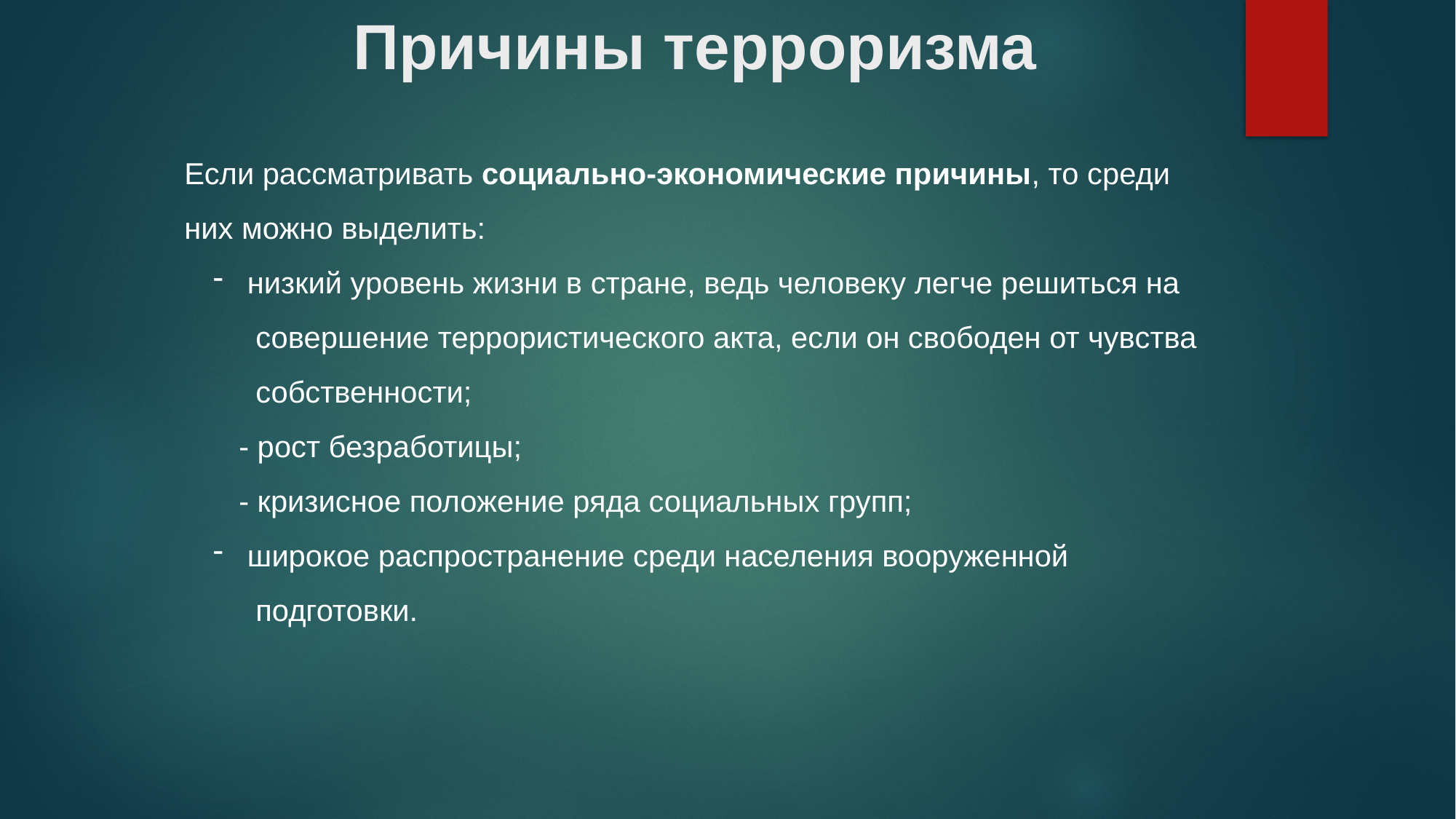

# Причины терроризма
Если рассматривать социально-экономические причины, то среди них можно выделить:
 низкий уровень жизни в стране, ведь человеку легче решиться на
  совершение террористического акта, если он свободен от чувства
  собственности;
- рост безработицы;
- кризисное положение ряда социальных групп;
 широкое распространение среди населения вооруженной
  подготовки.